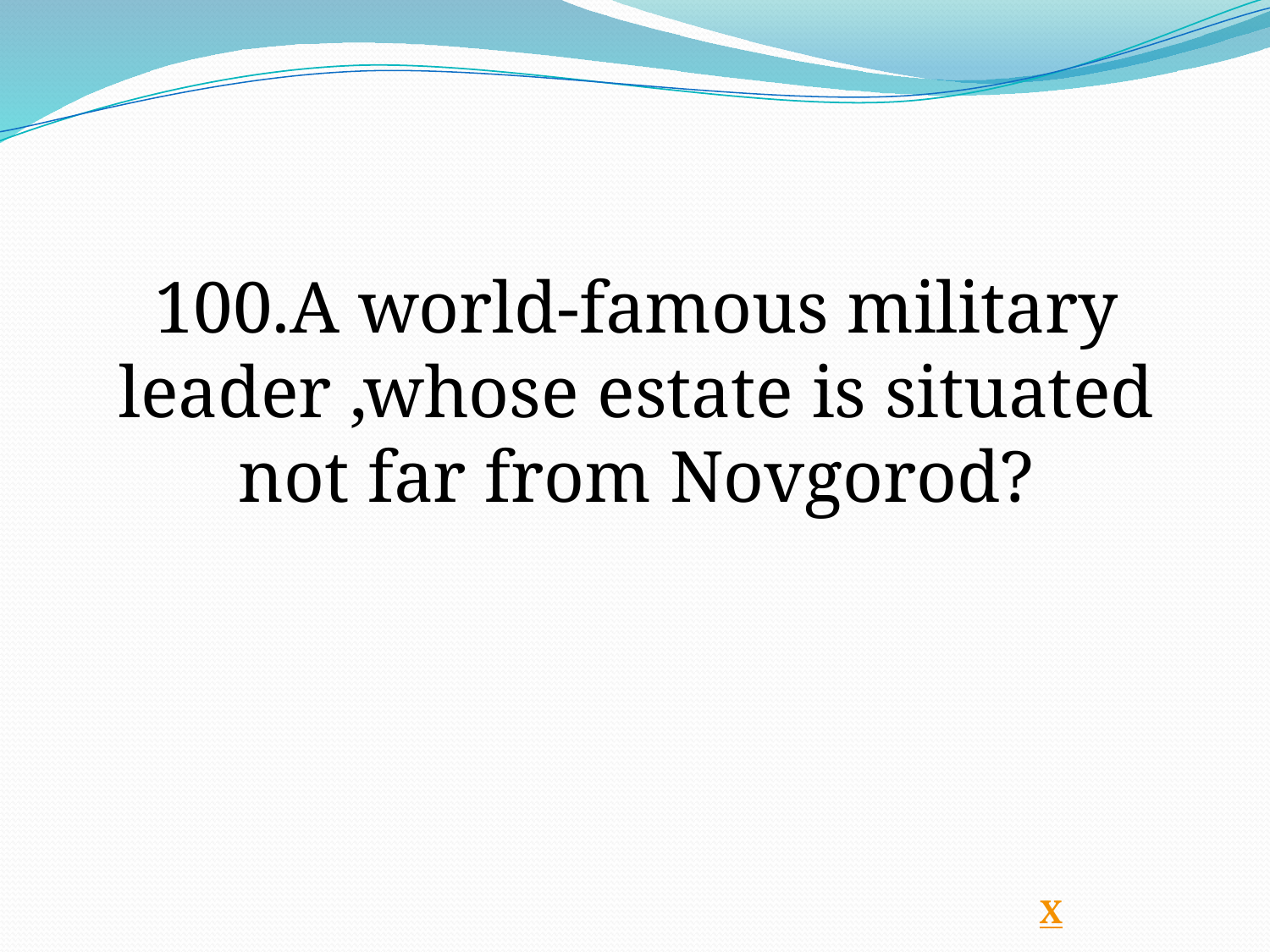

100.A world-famous military leader ,whose estate is situated not far from Novgorod?
Х